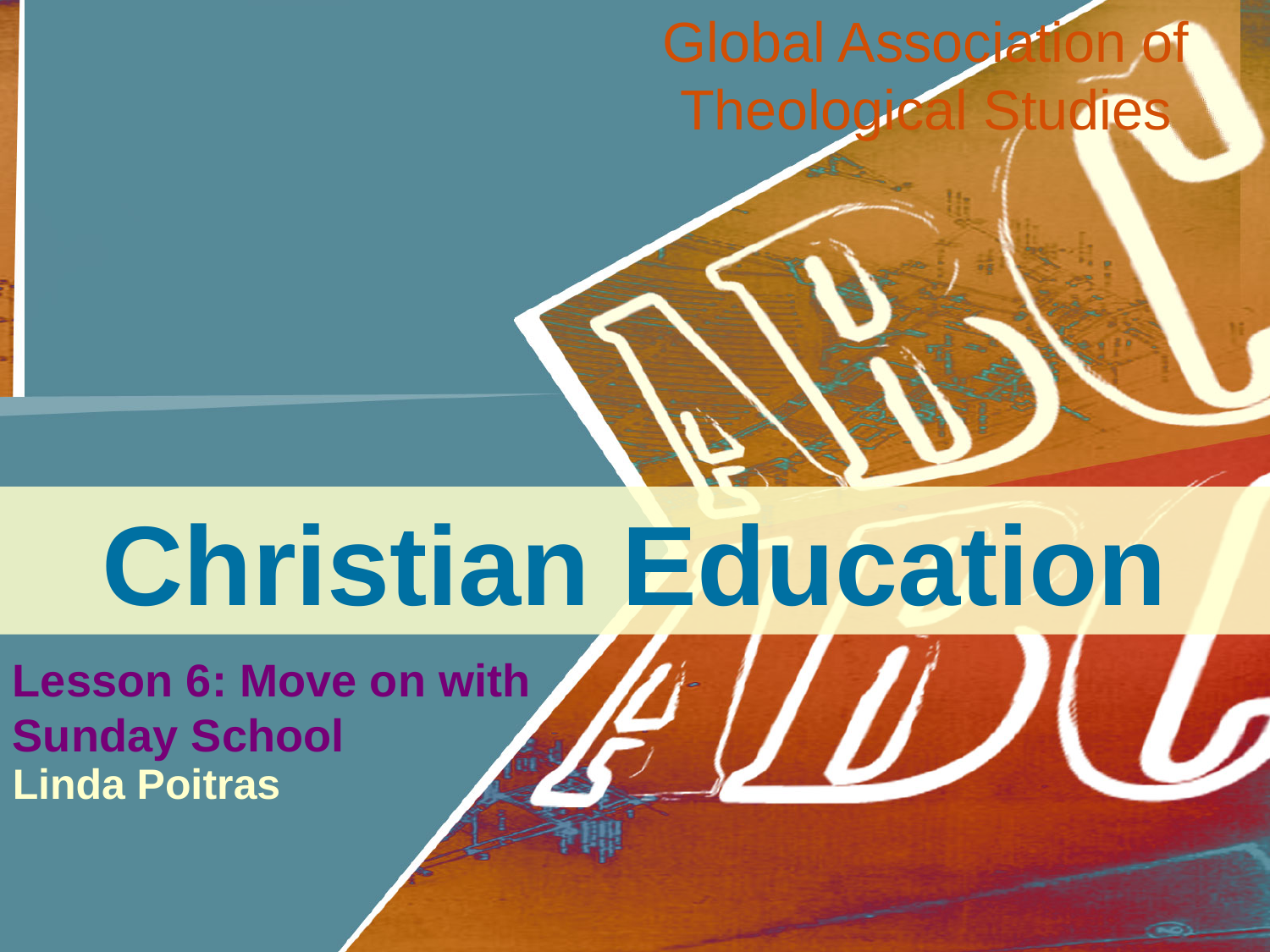

Global Association of Theological Studies
Christian Education
Lesson 6: Move on with Sunday School
Linda Poitras